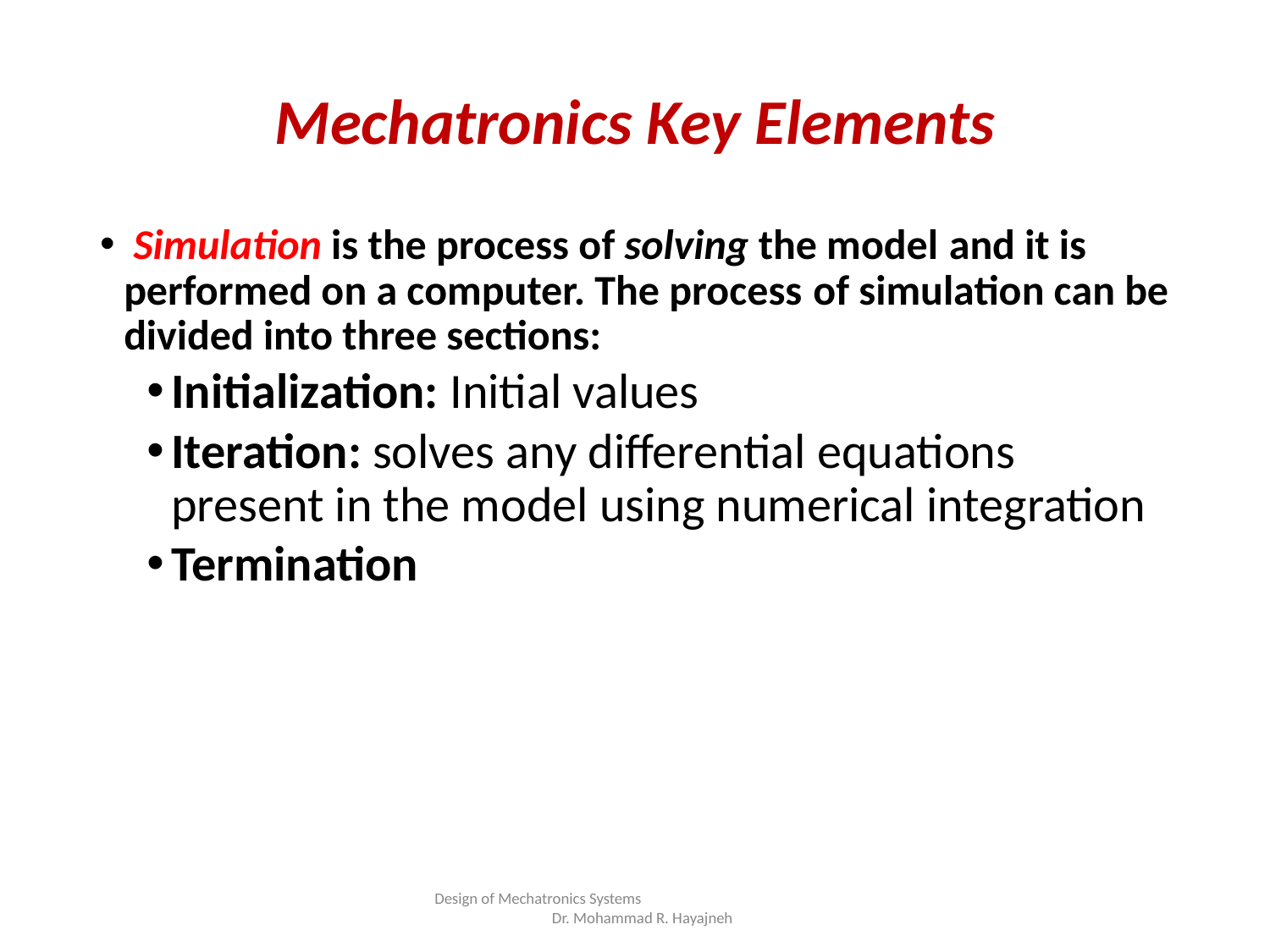

# Mechatronics Key Elements
 Simulation is the process of solving the model and it is performed on a computer. The process of simulation can be divided into three sections:
Initialization: Initial values
Iteration: solves any differential equations present in the model using numerical integration
Termination

Design of Mechatronics Systems                                                           Dr. Mohammad R. Hayajneh